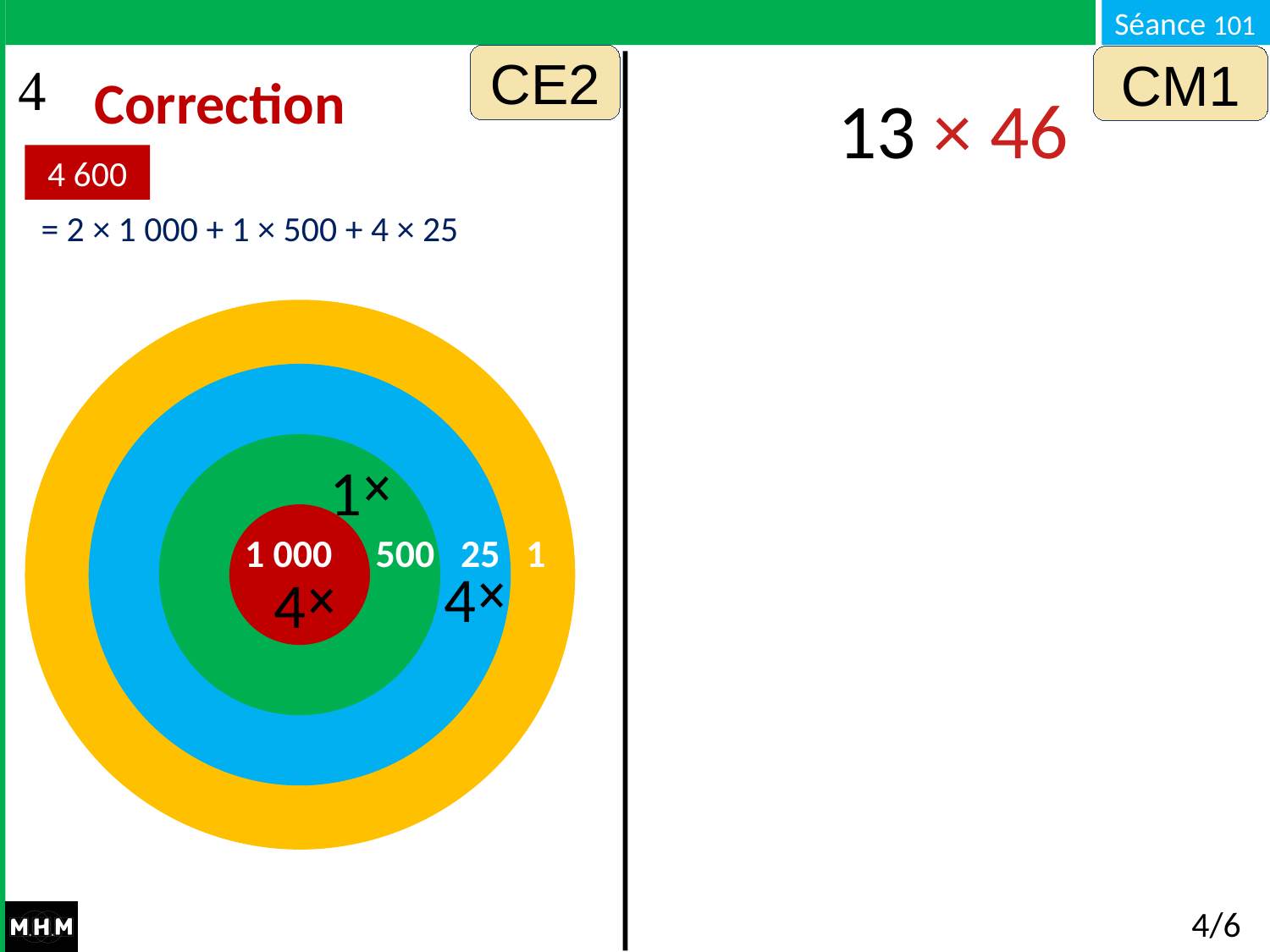

CE2
CM1

# Correction
13 × 46
4 600
= 2 × 1 000 + 1 × 500 + 4 × 25

 1 000     500   25   1
1

4

4

4/6